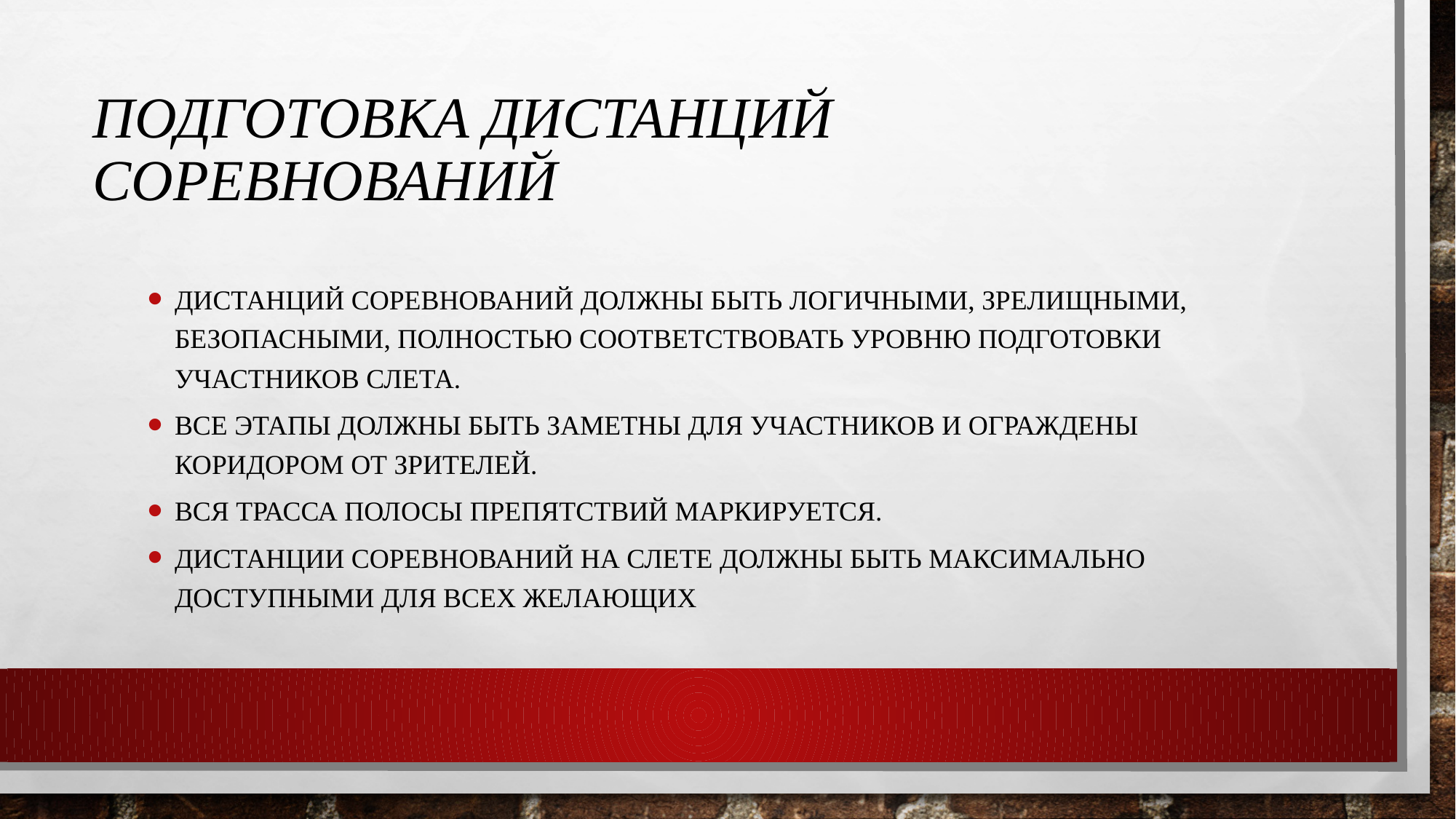

# Подготовка дистанций соревнований
Дистанций соревнований должны быть логичными, зрелищными, безопасными, полностью соответствовать уровню подготовки участников слета.
Все этапы должны быть заметны для участников и ограждены коридором от зрителей.
Вся трасса полосы препятствий маркируется.
Дистанции соревнований на слете должны быть максимально доступными для всех желающих